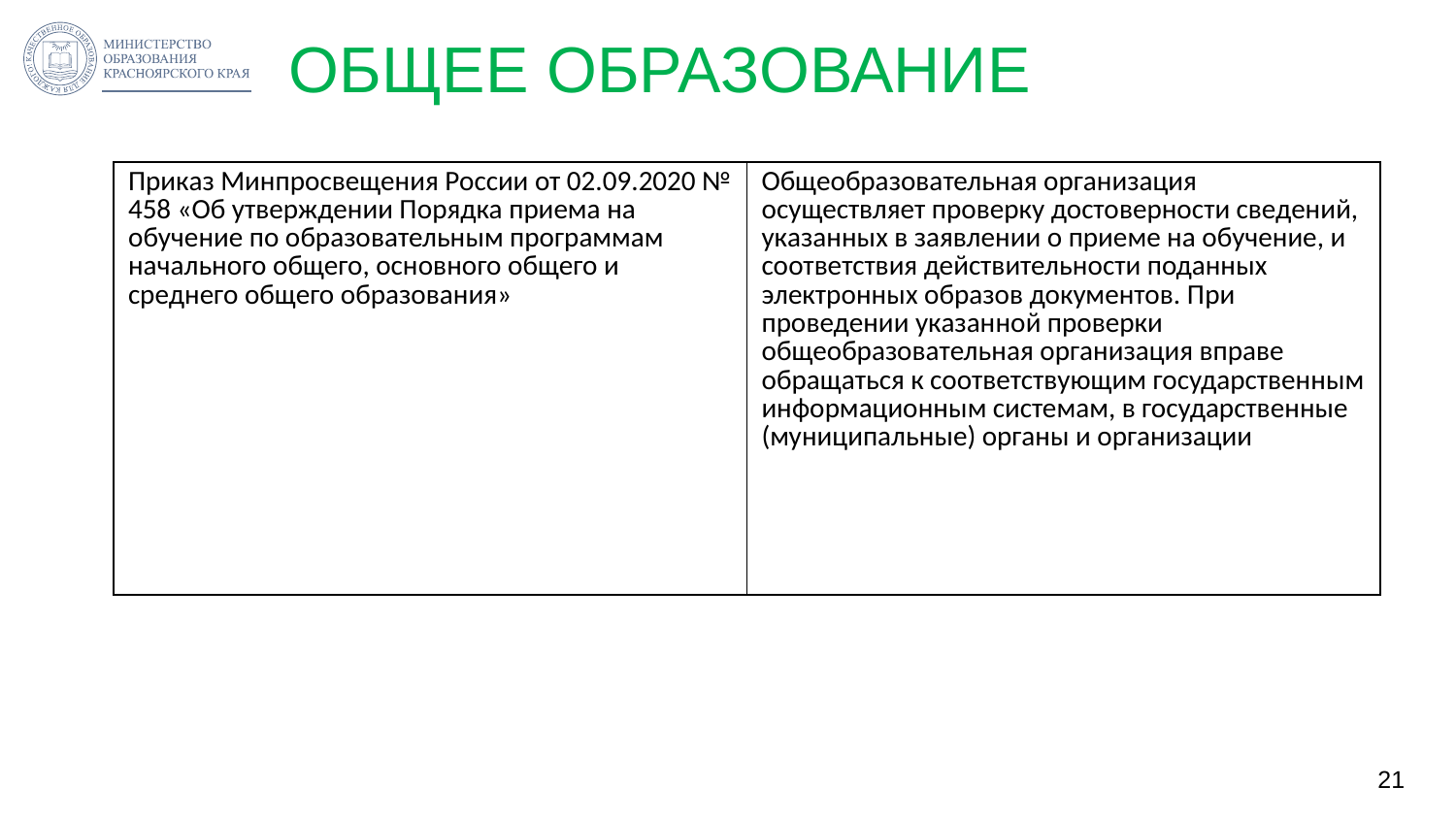

# ОБЩЕЕ ОБРАЗОВАНИЕ
| Приказ Минпросвещения России от 02.09.2020 № 458 «Об утверждении Порядка приема на обучение по образовательным программам начального общего, основного общего и среднего общего образования» | Общеобразовательная организация осуществляет проверку достоверности сведений, указанных в заявлении о приеме на обучение, и соответствия действительности поданных электронных образов документов. При проведении указанной проверки общеобразовательная организация вправе обращаться к соответствующим государственным информационным системам, в государственные (муниципальные) органы и организации |
| --- | --- |
21